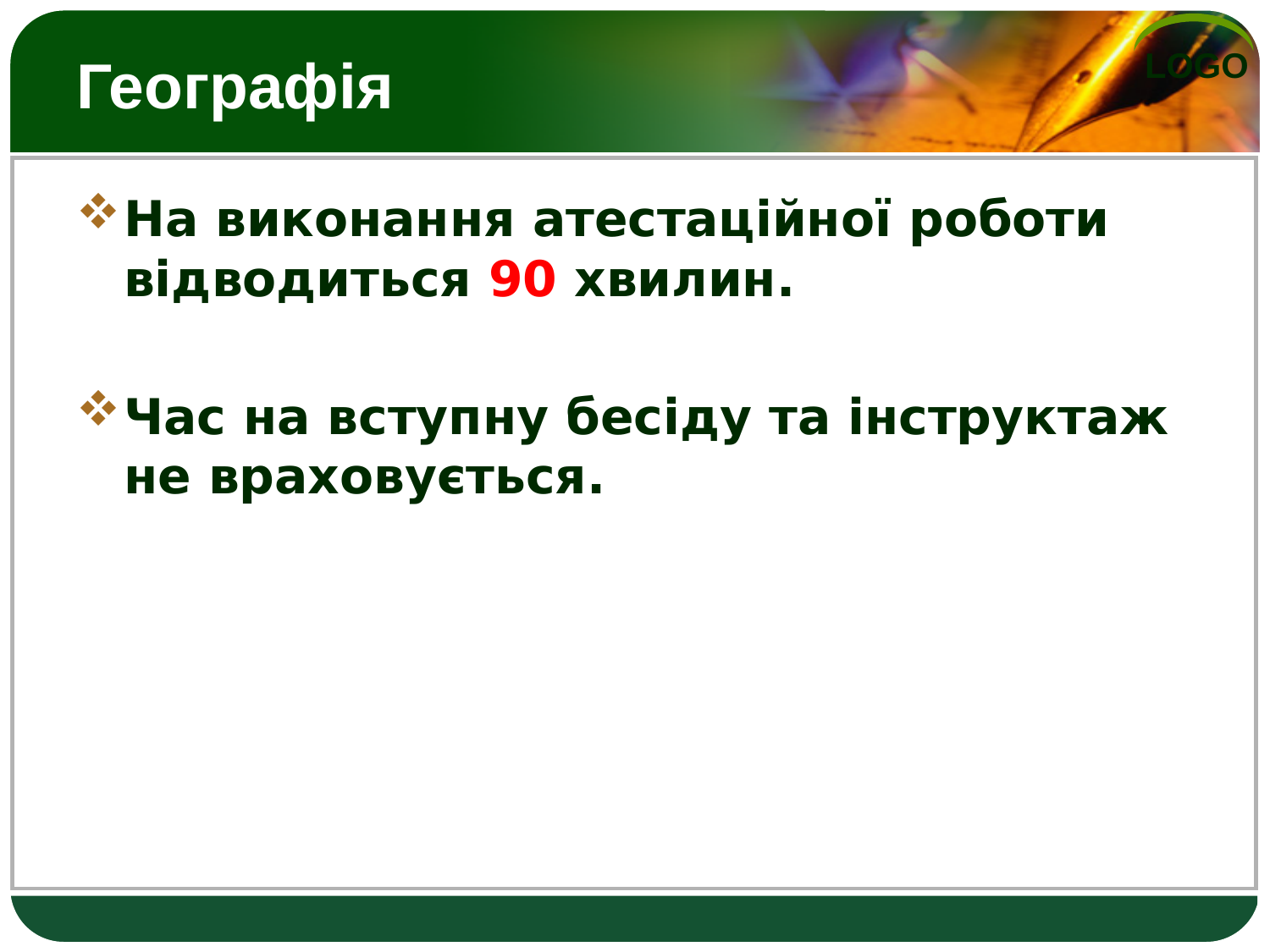

# Географія
На виконання атестаційної роботи відводиться 90 хвилин.

Час на вступну бесіду та інструктаж не враховується.